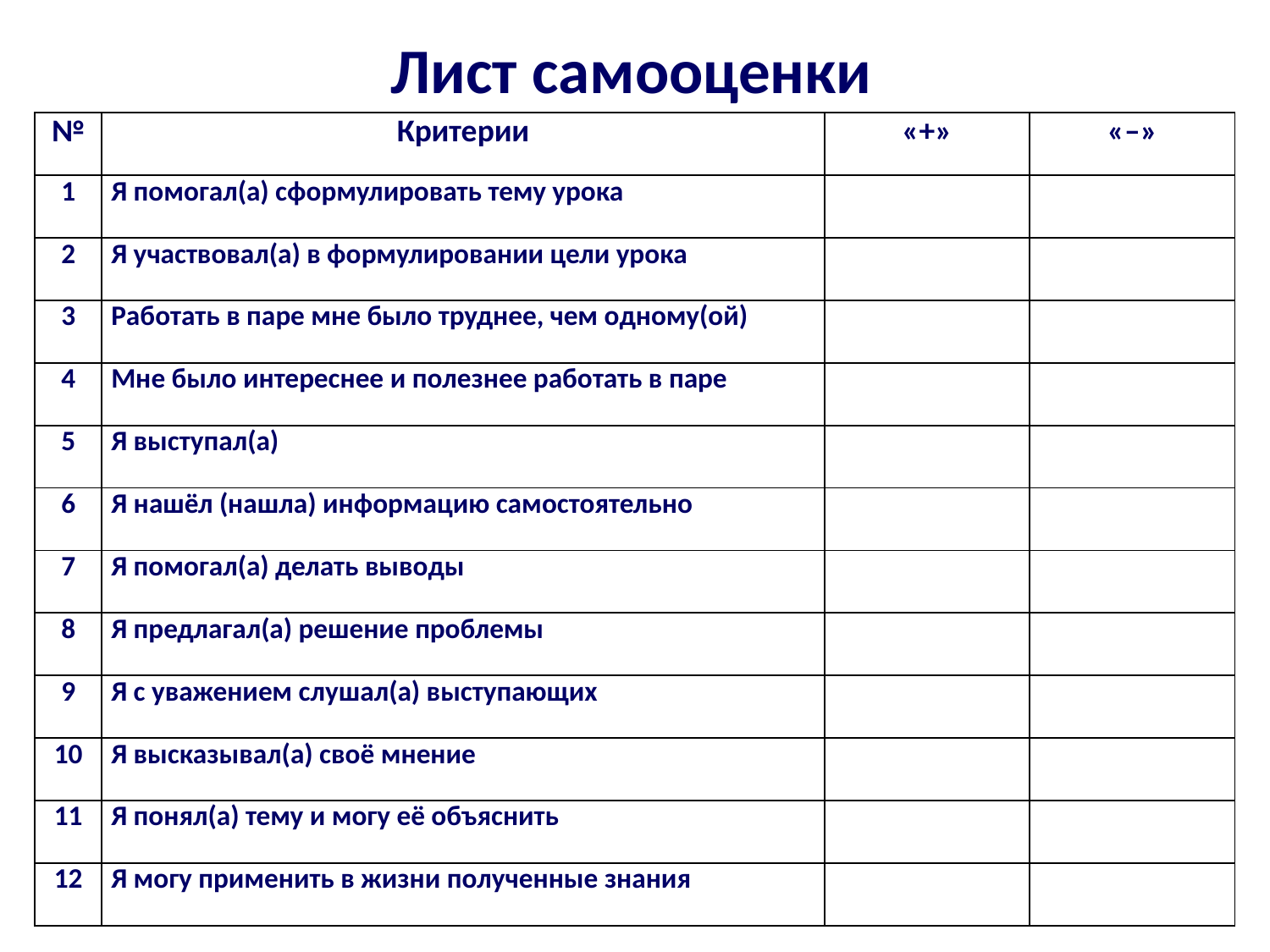

Лист самооценки
| № | Критерии | «+» | «–» |
| --- | --- | --- | --- |
| 1 | Я помогал(а) сформулировать тему урока |  |  |
| 2 | Я участвовал(а) в формулировании цели урока |  |  |
| 3 | Работать в паре мне было труднее, чем одному(ой) |  |  |
| 4 | Мне было интереснее и полезнее работать в паре |  |  |
| 5 | Я выступал(а) |  |  |
| 6 | Я нашёл (нашла) информацию самостоятельно |  |  |
| 7 | Я помогал(а) делать выводы |  |  |
| 8 | Я предлагал(а) решение проблемы |  |  |
| 9 | Я с уважением слушал(а) выступающих |  |  |
| 10 | Я высказывал(а) своё мнение |  |  |
| 11 | Я понял(а) тему и могу её объяснить |  |  |
| 12 | Я могу применить в жизни полученные знания |  |  |